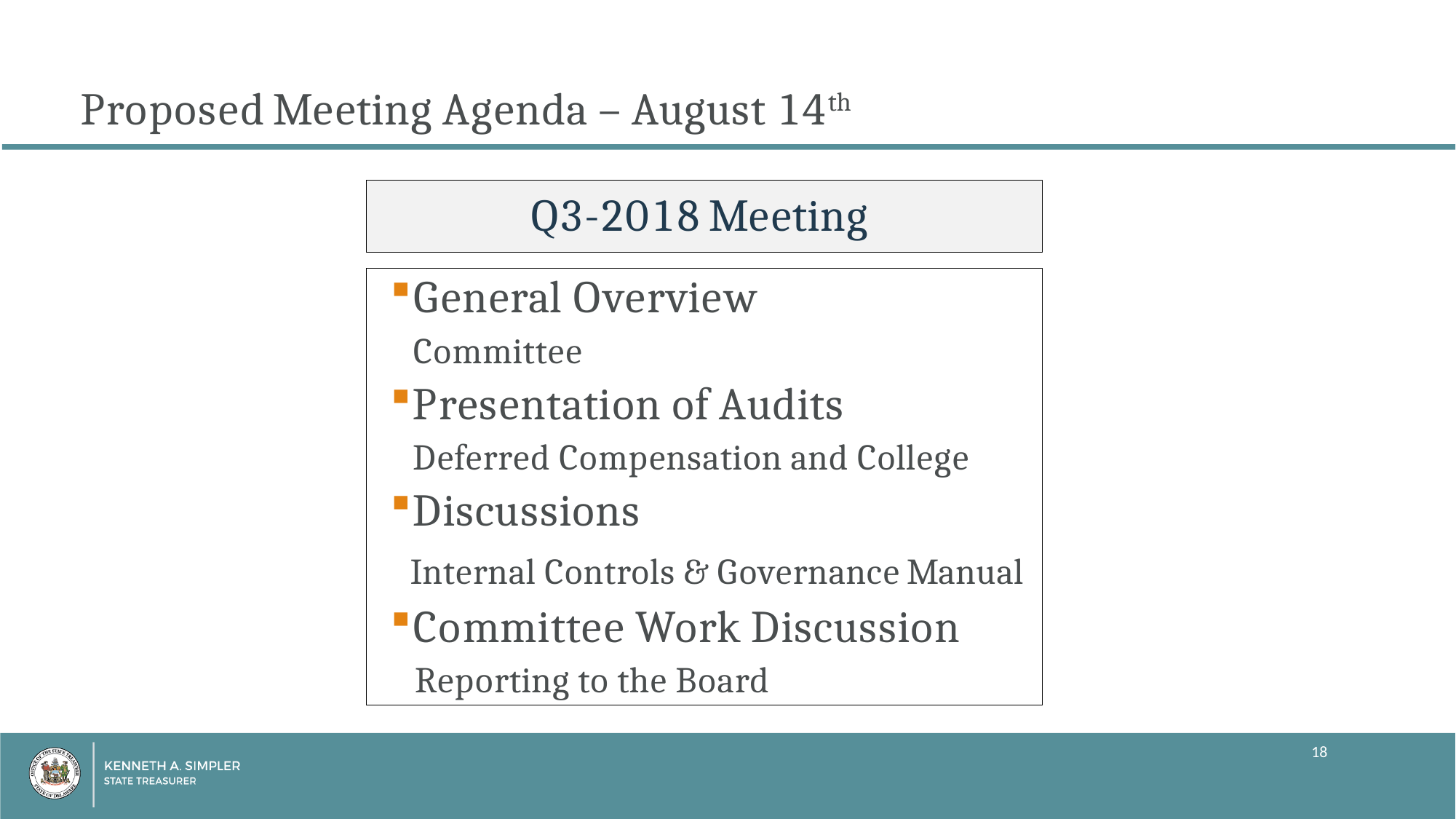

Proposed Meeting Agenda – August 14th
Q3-2018 Meeting
General Overview
Committee
Presentation of Audits
Deferred Compensation and College
Discussions
  Internal Controls & Governance Manual
Committee Work Discussion
   Reporting to the Board

18